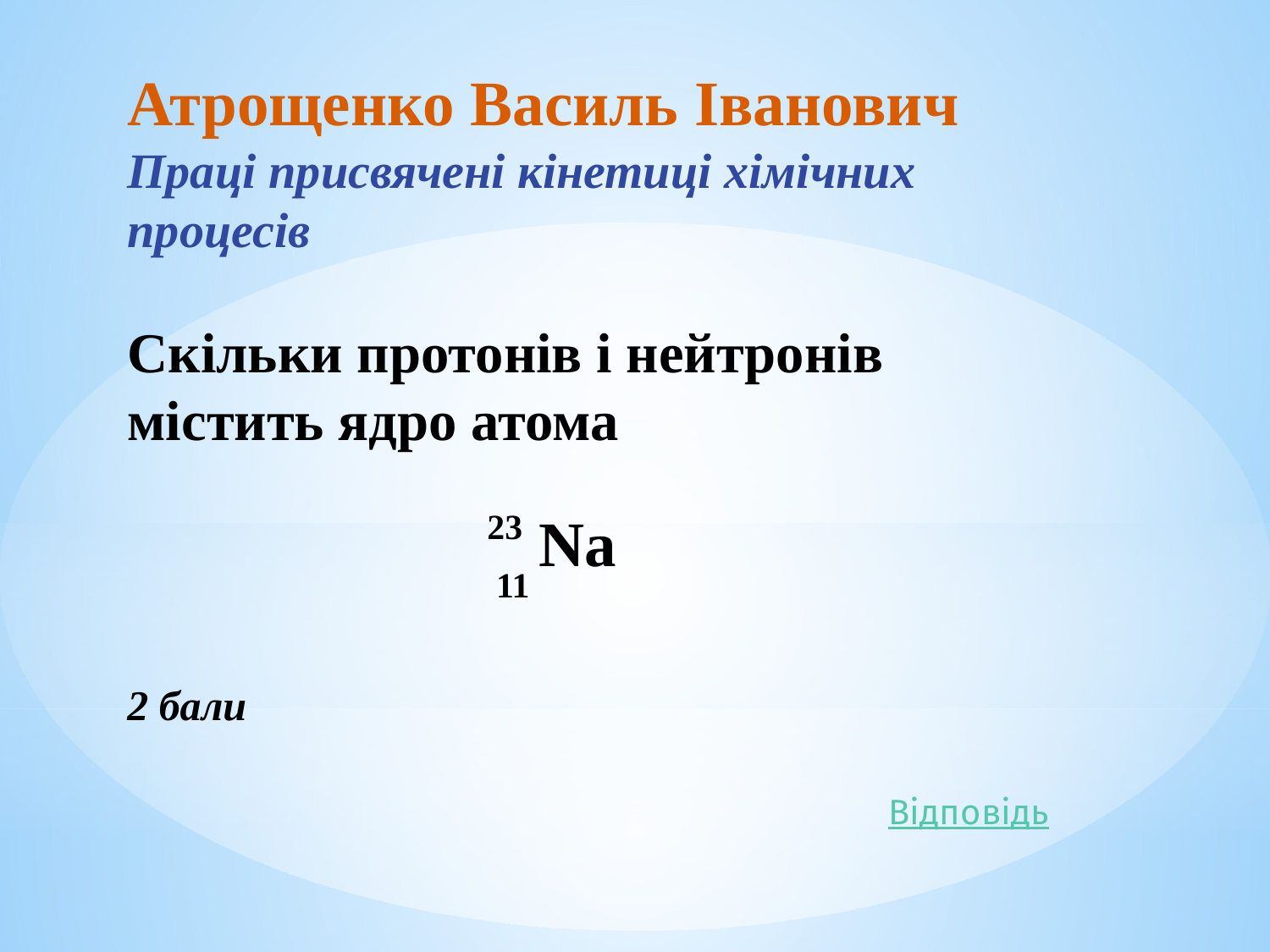

Атрощенко Василь Іванович
Праці присвячені кінетиці хімічних процесів

Скільки протонів і нейтронів містить ядро атома

                              23
                             Nа
                          11

2 бали

Відповідь